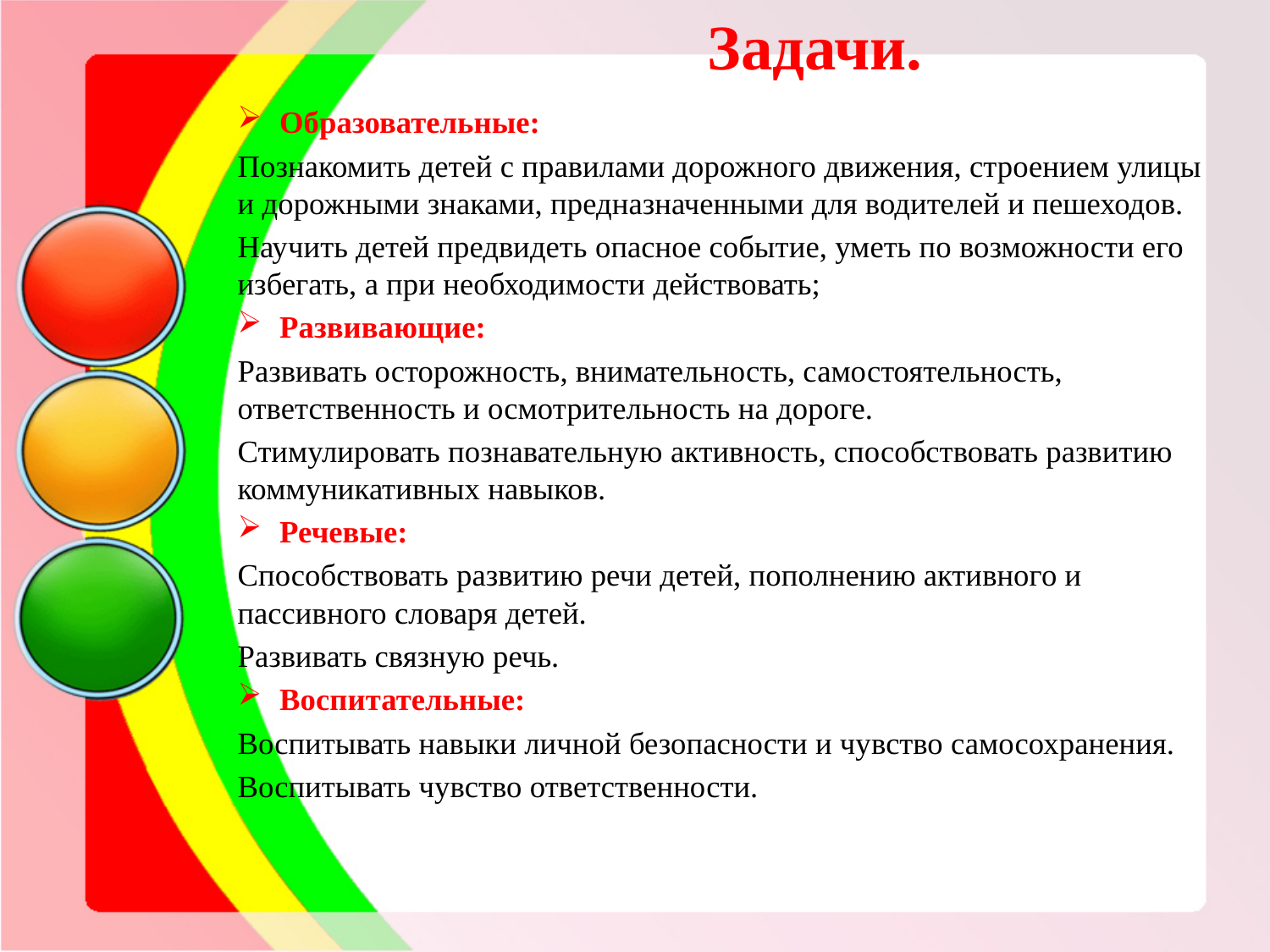

Задачи.
Образовательные:
Познакомить детей с правилами дорожного движения, строением улицы и дорожными знаками, предназначенными для водителей и пешеходов.
Научить детей предвидеть опасное событие, уметь по возможности его избегать, а при необходимости действовать;
Развивающие:
Развивать осторожность, внимательность, самостоятельность, ответственность и осмотрительность на дороге.
Стимулировать познавательную активность, способствовать развитию коммуникативных навыков.
Речевые:
Способствовать развитию речи детей, пополнению активного и пассивного словаря детей.
Развивать связную речь.
Воспитательные:
Воспитывать навыки личной безопасности и чувство самосохранения.
Воспитывать чувство ответственности.